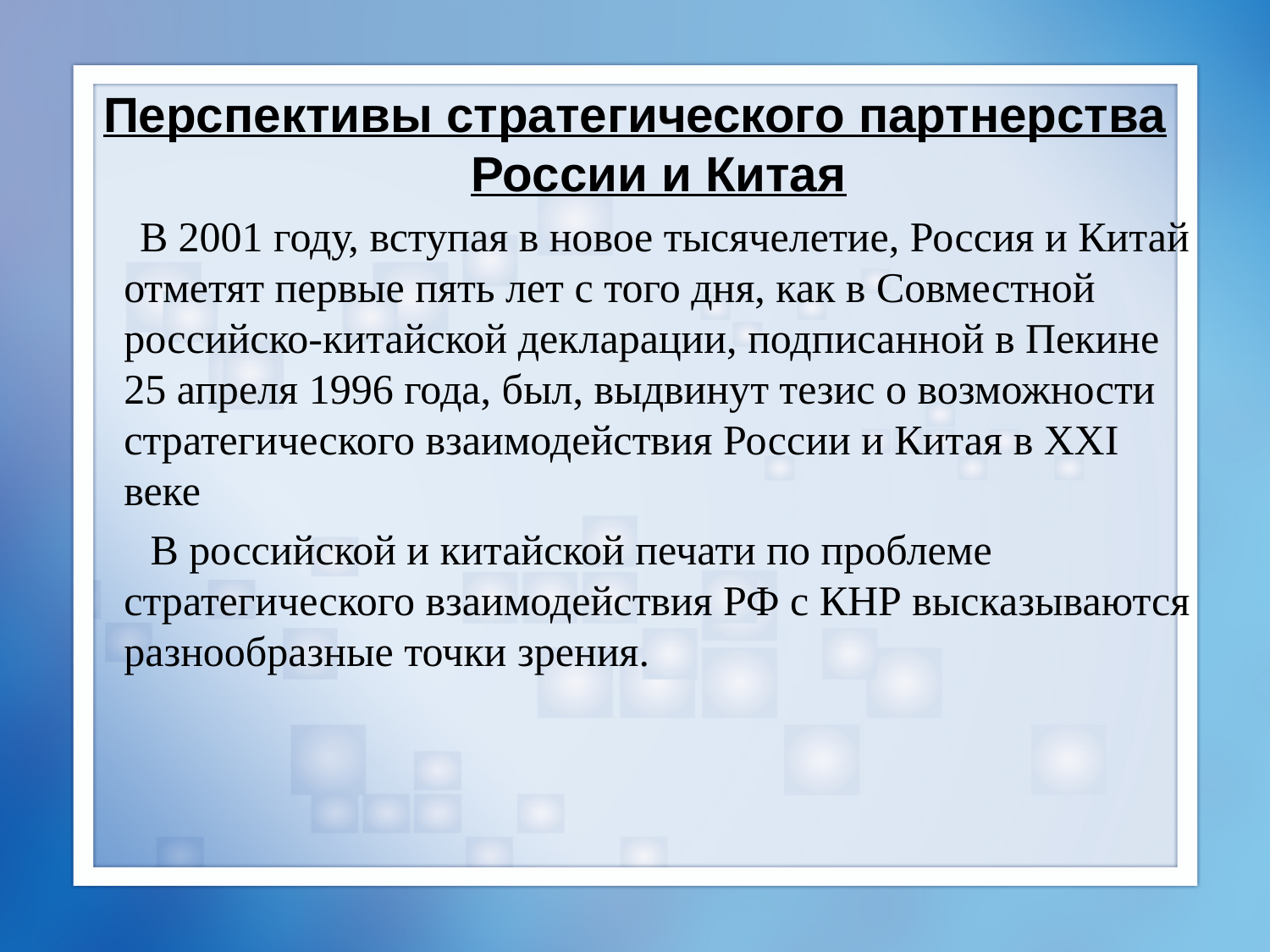

Перспективы стратегического партнерства России и Китая
      В 2001 году, вступая в новое тысячелетие, Россия и Китай отметят первые пять лет с того дня, как в Совместной российско-китайской декларации, подписанной в Пекине 25 апреля 1996 года, был, выдвинут тезис о возможности стратегического взаимодействия России и Китая в XXI веке
       В российской и китайской печати по проблеме стратегического взаимодействия РФ с КНР высказываются разнообразные точки зрения.